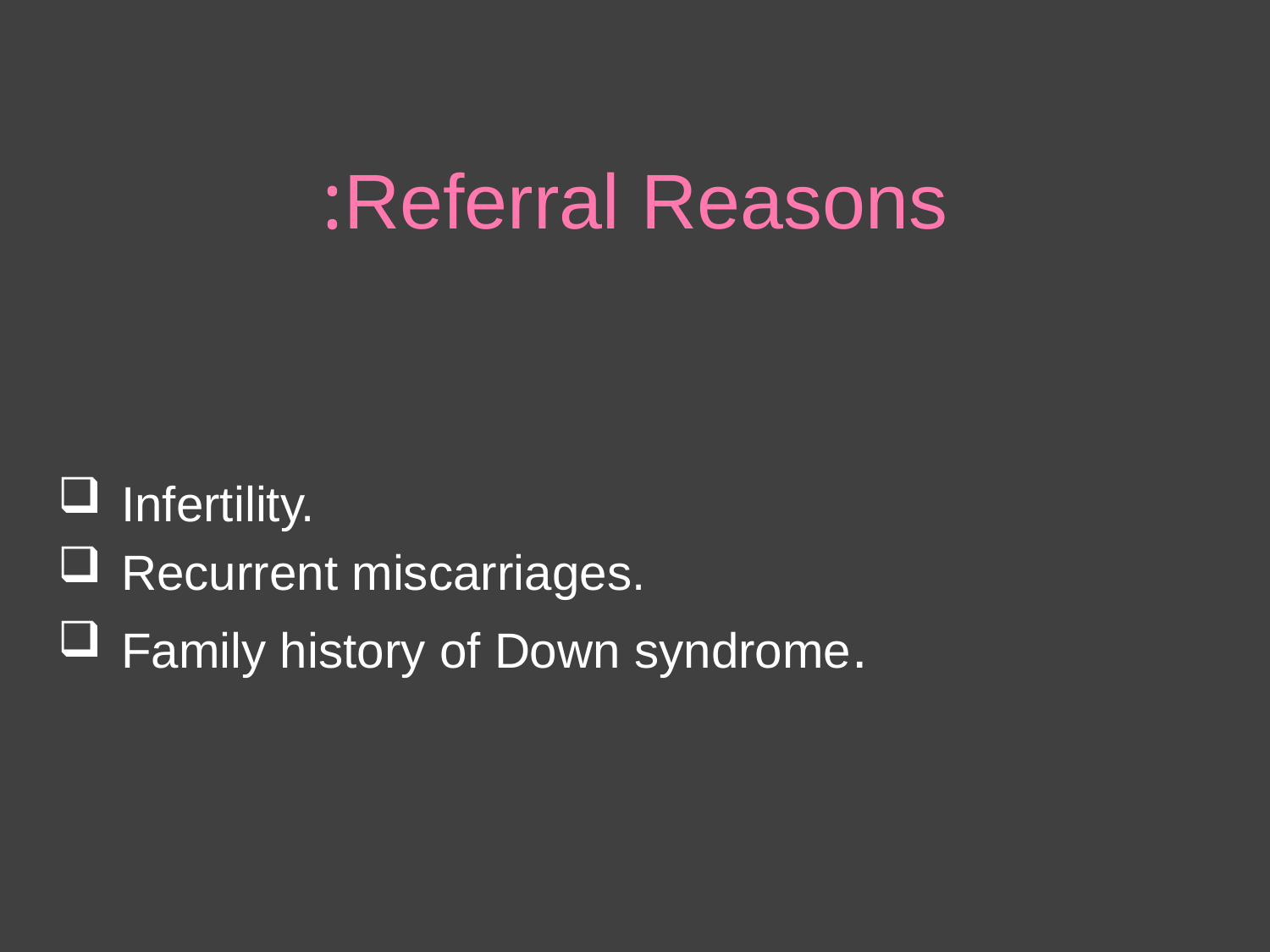

# Referral Reasons:
Infertility.
Recurrent miscarriages.
Family history of Down syndrome.